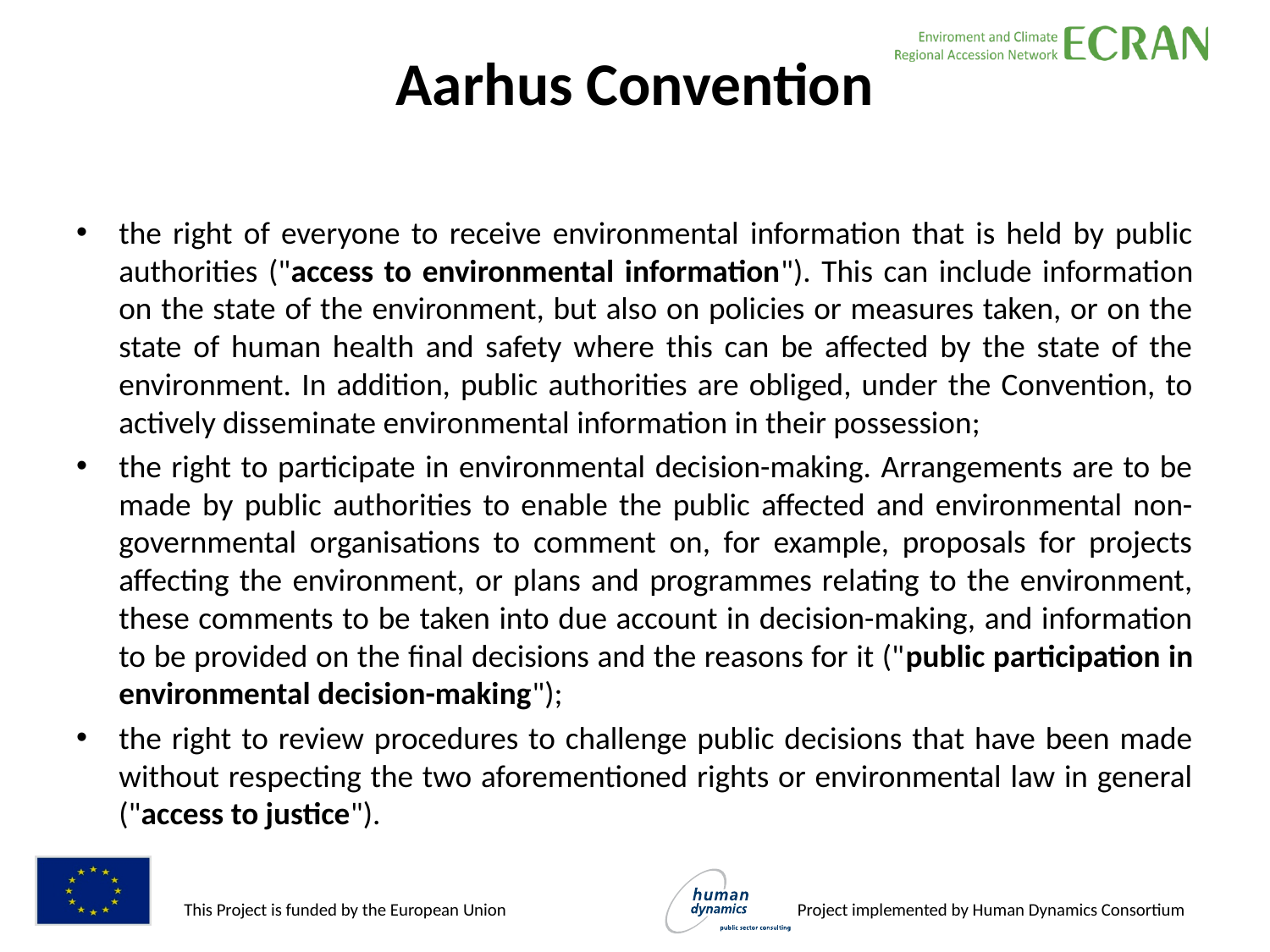

# Aarhus Convention
the right of everyone to receive environmental information that is held by public authorities ("access to environmental information"). This can include information on the state of the environment, but also on policies or measures taken, or on the state of human health and safety where this can be affected by the state of the environment. In addition, public authorities are obliged, under the Convention, to actively disseminate environmental information in their possession;
the right to participate in environmental decision-making. Arrangements are to be made by public authorities to enable the public affected and environmental non-governmental organisations to comment on, for example, proposals for projects affecting the environment, or plans and programmes relating to the environment, these comments to be taken into due account in decision-making, and information to be provided on the final decisions and the reasons for it ("public participation in environmental decision-making");
the right to review procedures to challenge public decisions that have been made without respecting the two aforementioned rights or environmental law in general ("access to justice").